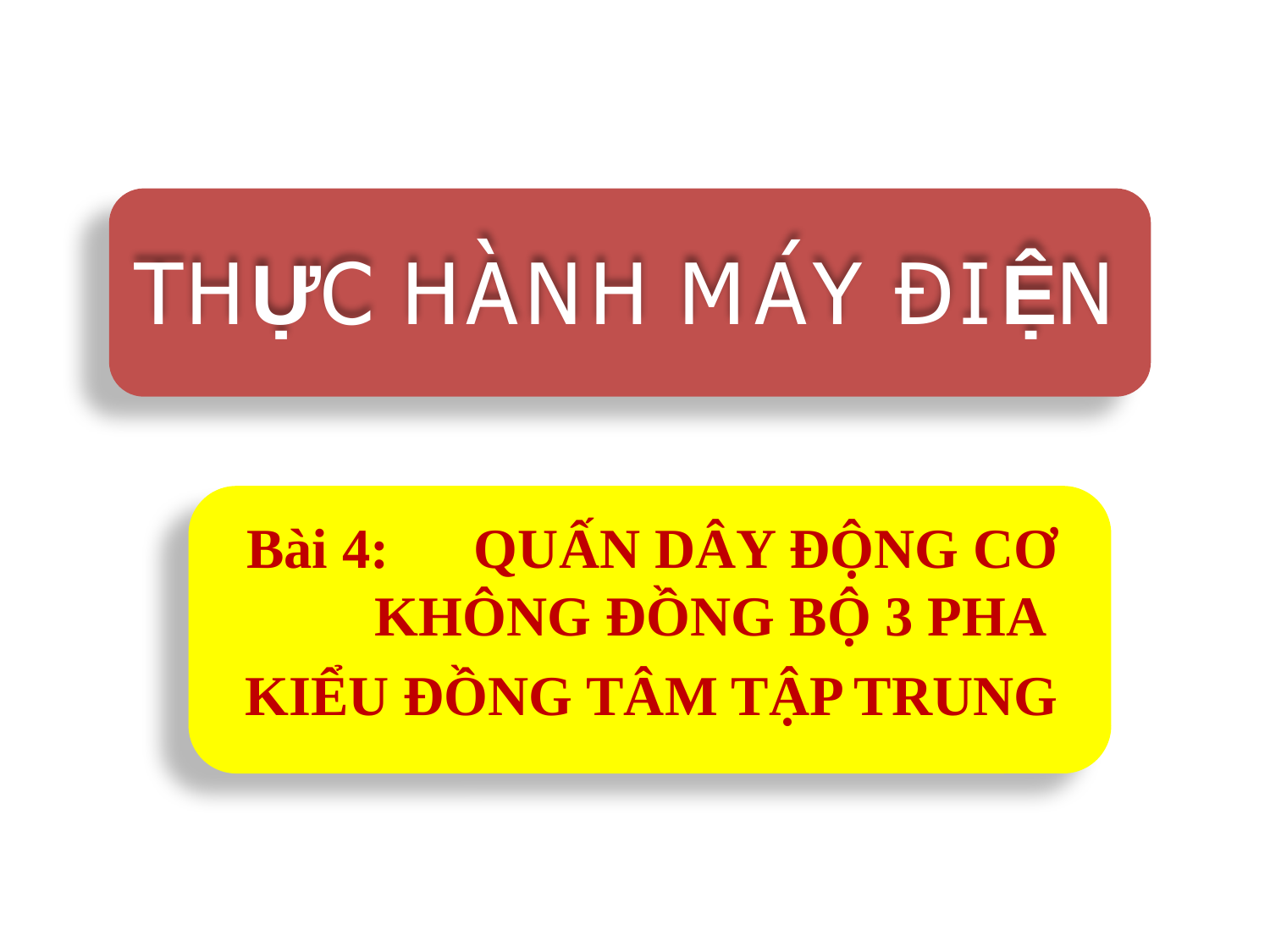

# THỰC HÀNH MÁY ĐIỆN

       Bài 4:      QUẤN DÂY ĐỘNG CƠ KHÔNG ĐỒNG BỘ 3 PHA
KIỂU ĐỒNG TÂM TẬP TRUNG